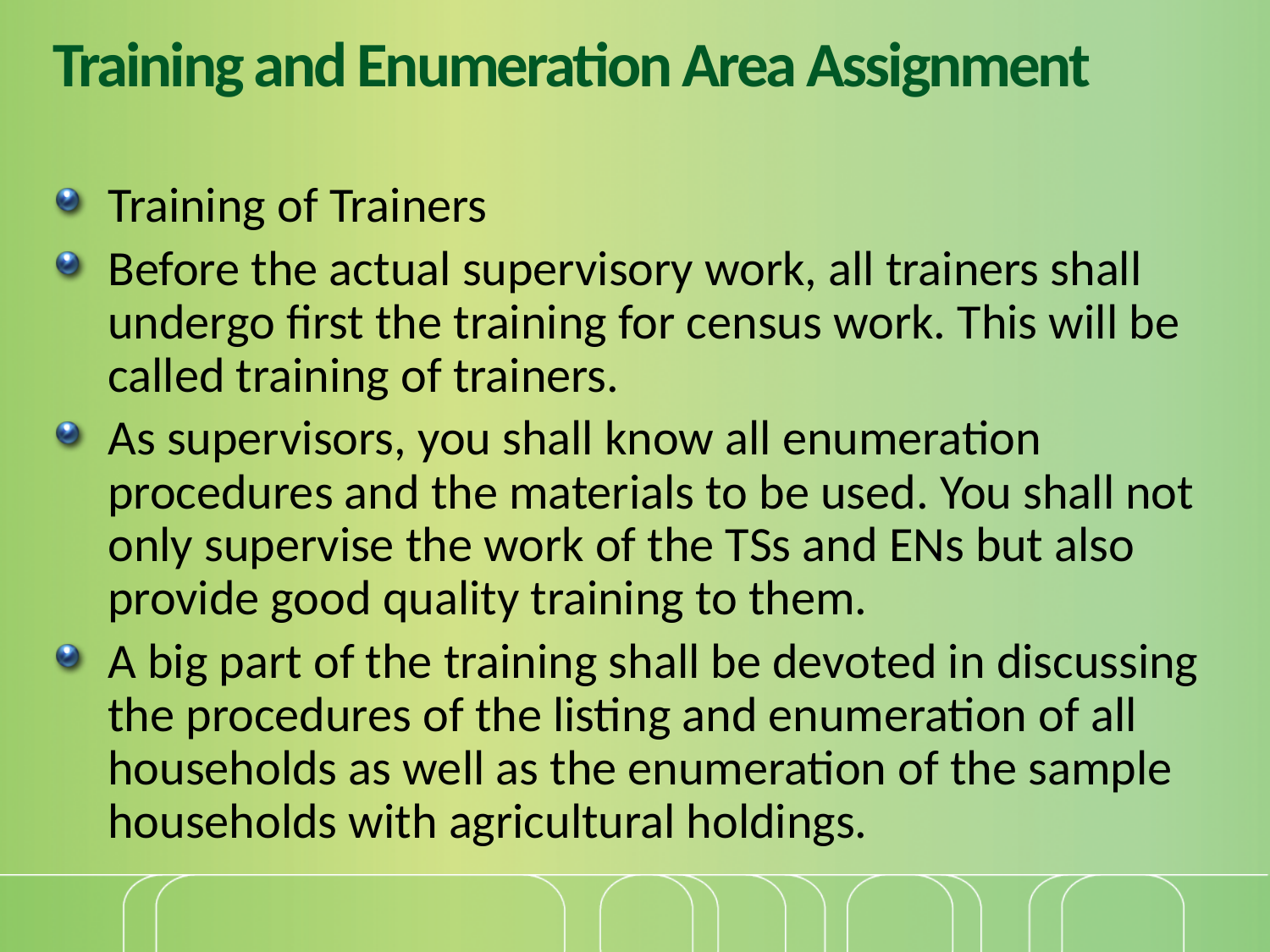

# Training and Enumeration Area Assignment
Training of Trainers
Before the actual supervisory work, all trainers shall undergo first the training for census work. This will be called training of trainers.
As supervisors, you shall know all enumeration procedures and the materials to be used. You shall not only supervise the work of the TSs and ENs but also provide good quality training to them.
A big part of the training shall be devoted in discussing the procedures of the listing and enumeration of all households as well as the enumeration of the sample households with agricultural holdings.